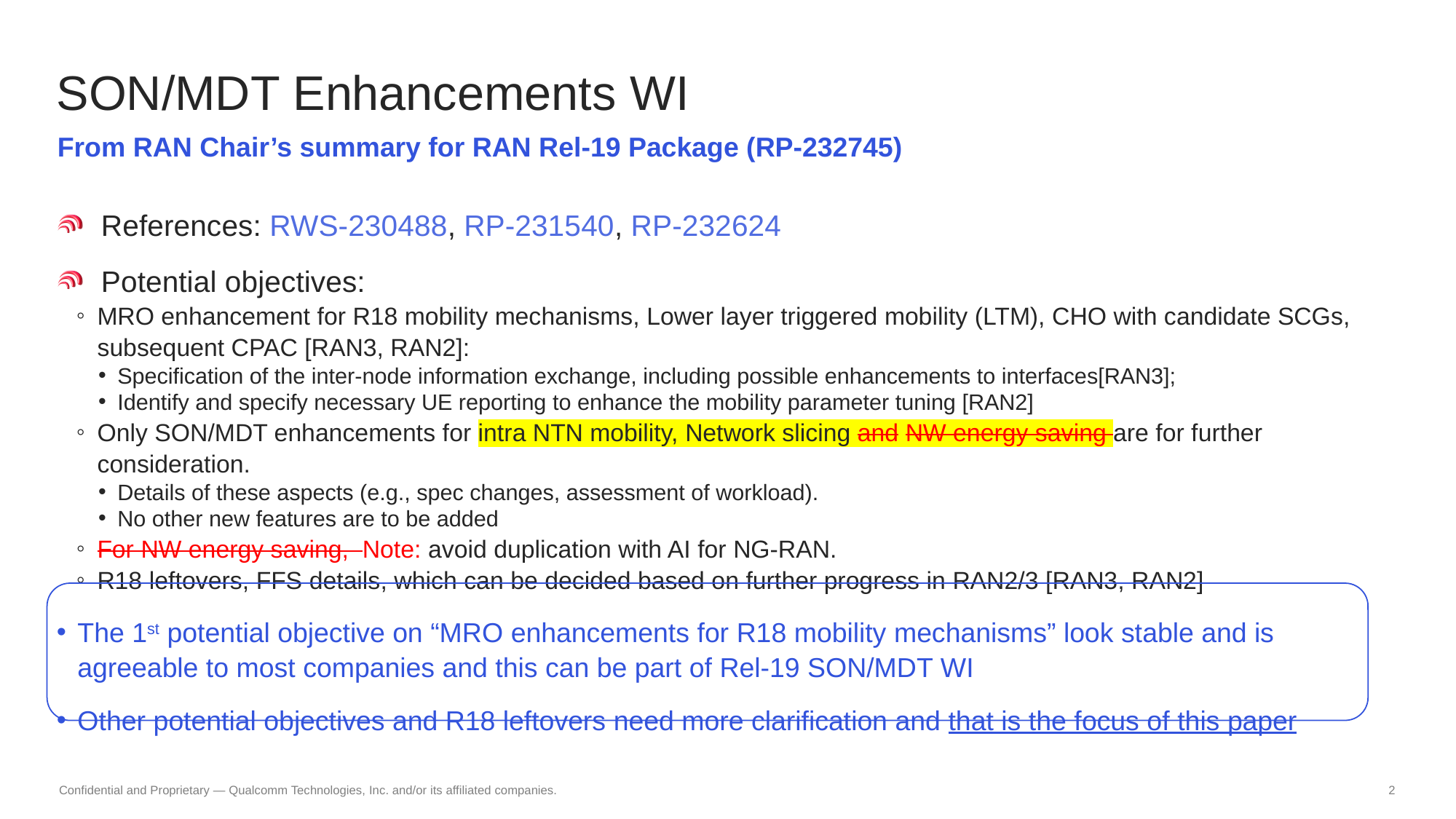

# SON/MDT Enhancements WI
From RAN Chair’s summary for RAN Rel-19 Package (RP-232745)
References: RWS-230488, RP-231540, RP-232624
Potential objectives:
MRO enhancement for R18 mobility mechanisms, Lower layer triggered mobility (LTM), CHO with candidate SCGs, subsequent CPAC [RAN3, RAN2]:
Specification of the inter-node information exchange, including possible enhancements to interfaces[RAN3];
Identify and specify necessary UE reporting to enhance the mobility parameter tuning [RAN2]
Only SON/MDT enhancements for intra NTN mobility, Network slicing and NW energy saving are for further consideration.
Details of these aspects (e.g., spec changes, assessment of workload).
No other new features are to be added
For NW energy saving,  Note: avoid duplication with AI for NG-RAN.
R18 leftovers, FFS details, which can be decided based on further progress in RAN2/3 [RAN3, RAN2]
The 1st potential objective on “MRO enhancements for R18 mobility mechanisms” look stable and is agreeable to most companies and this can be part of Rel-19 SON/MDT WI
Other potential objectives and R18 leftovers need more clarification and that is the focus of this paper

Confidential and Proprietary — Qualcomm Technologies, Inc. and/or its affiliated companies.